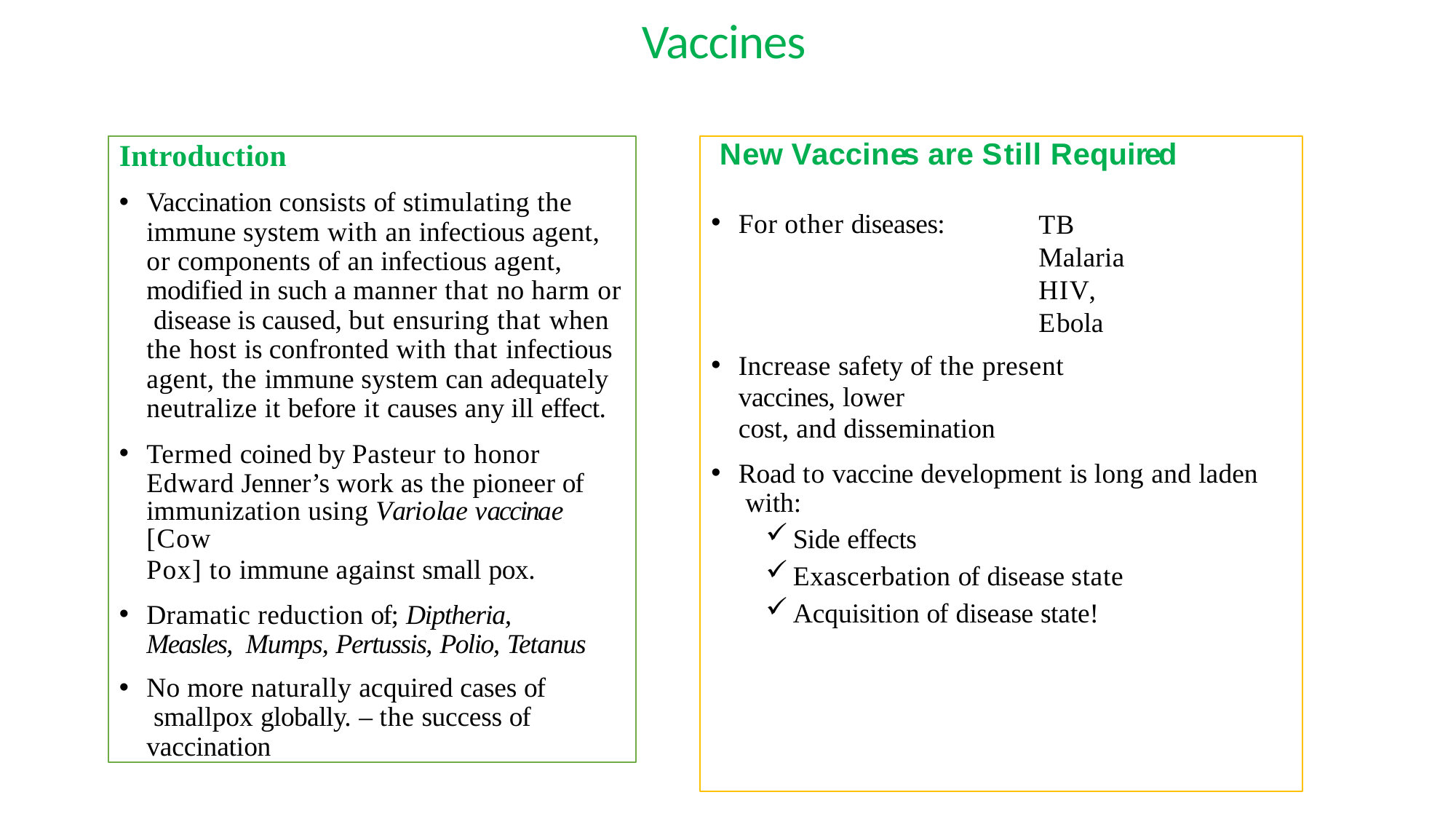

# Vaccines
New Vaccines are Still Required

TB
Malaria  HIV, Ebola
Increase safety of the present vaccines, lower
cost, and dissemination
Road to vaccine development is long and laden  with:
Side effects
Exascerbation of disease state
Acquisition of disease state!
Introduction
Vaccination consists of stimulating the  immune system with an infectious agent,  or components of an infectious agent,  modified in such a manner that no harm or  disease is caused, but ensuring that when  the host is confronted with that infectious  agent, the immune system can adequately  neutralize it before it causes any ill effect.
Termed coined by Pasteur to honor  Edward Jenner’s work as the pioneer of
immunization using Variolae vaccinae [Cow
Pox] to immune against small pox.
Dramatic reduction of; Diptheria, Measles,  Mumps, Pertussis, Polio, Tetanus
No more naturally acquired cases of  smallpox globally. – the success of  vaccination

For other diseases: